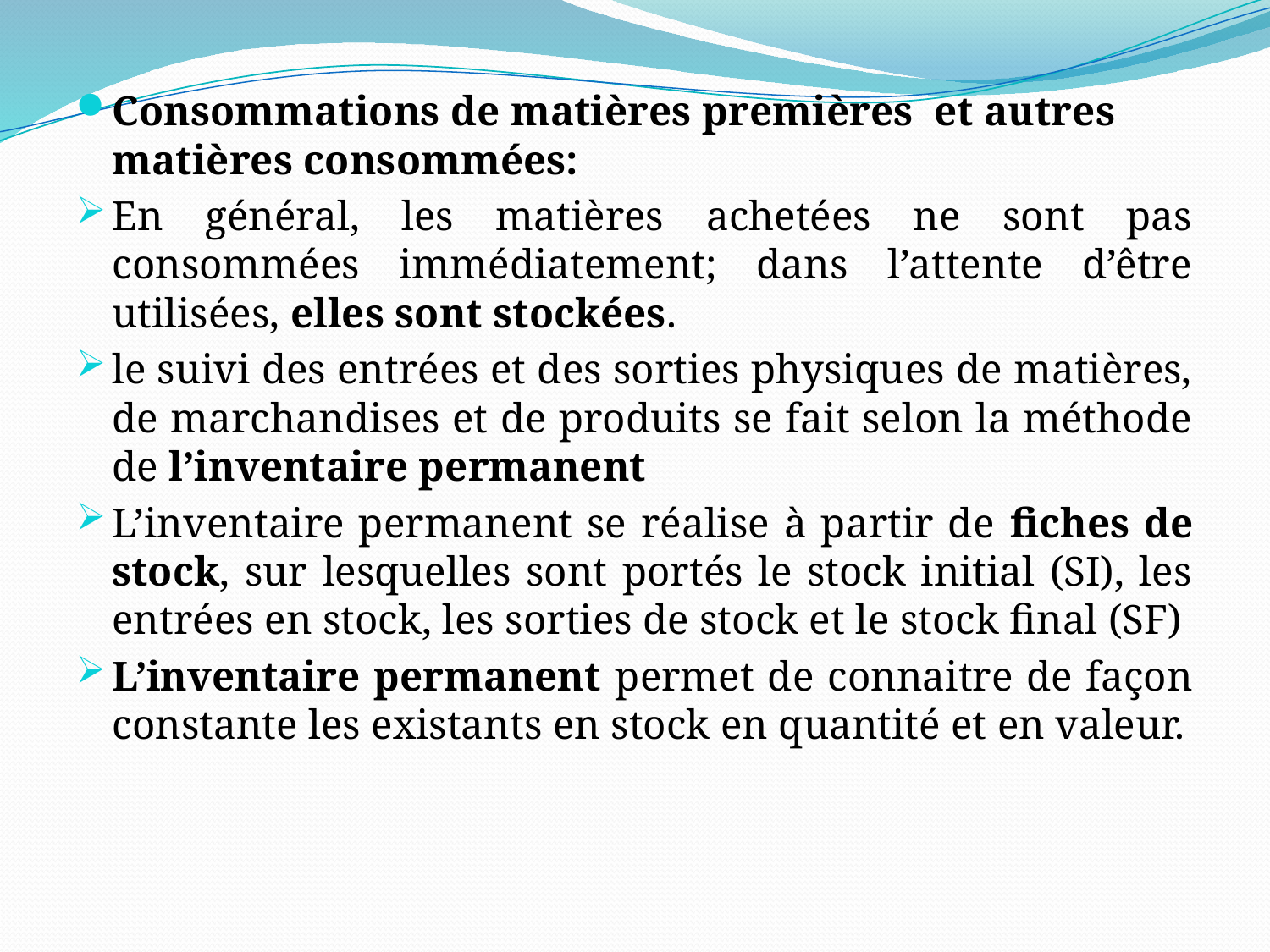

Consommations de matières premières  et autres matières consommées:
En général, les matières achetées ne sont pas consommées immédiatement; dans l’attente d’être utilisées, elles sont stockées.
le suivi des entrées et des sorties physiques de matières, de marchandises et de produits se fait selon la méthode de l’inventaire permanent
L’inventaire permanent se réalise à partir de fiches de stock, sur lesquelles sont portés le stock initial (SI), les entrées en stock, les sorties de stock et le stock final (SF)
L’inventaire permanent permet de connaitre de façon constante les existants en stock en quantité et en valeur.